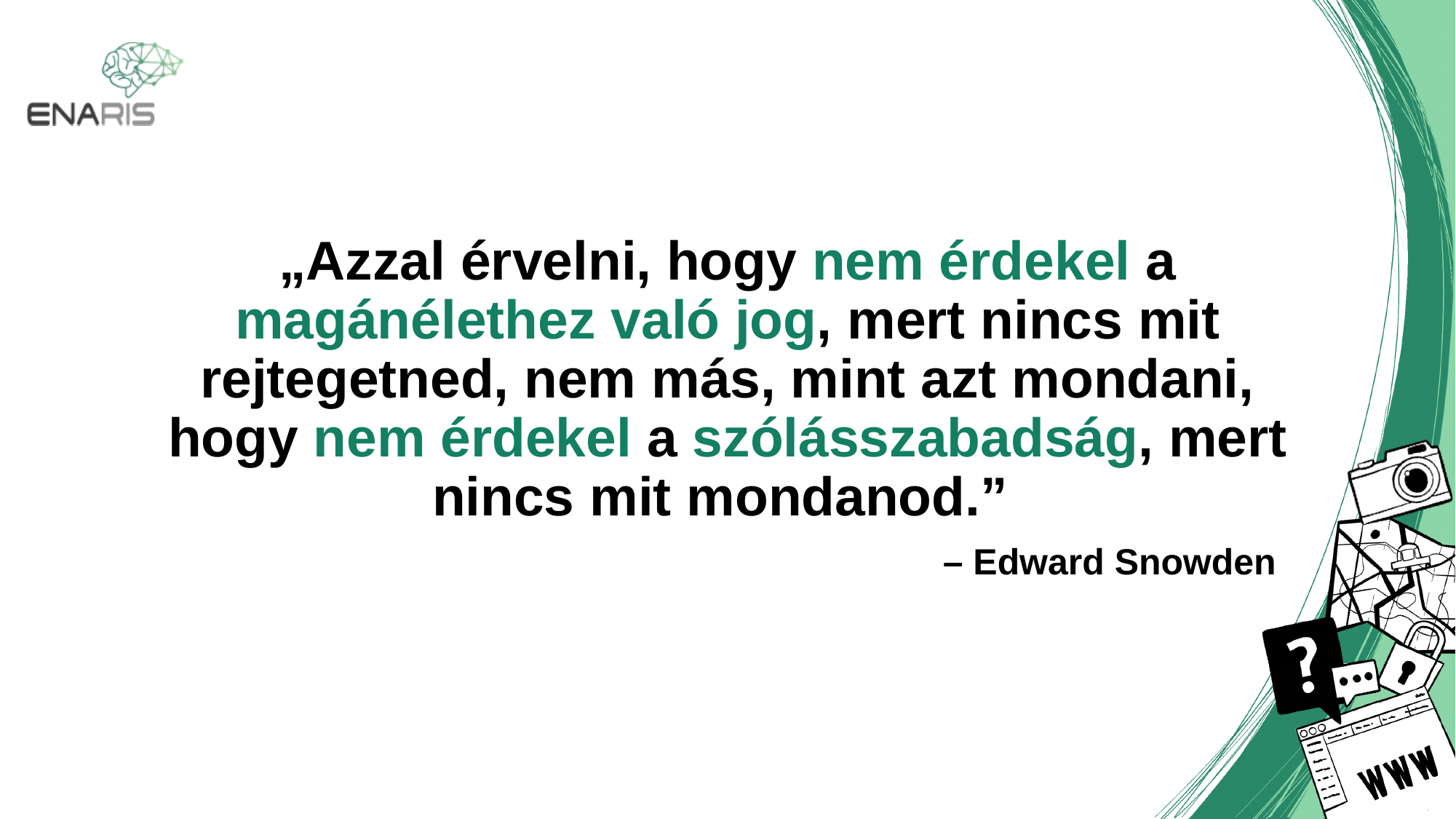

# „Azzal érvelni, hogy nem érdekel a magánélethez való jog, mert nincs mit rejtegetned, nem más, mint azt mondani, hogy nem érdekel a szólásszabadság, mert nincs mit mondanod.” – Edward Snowden